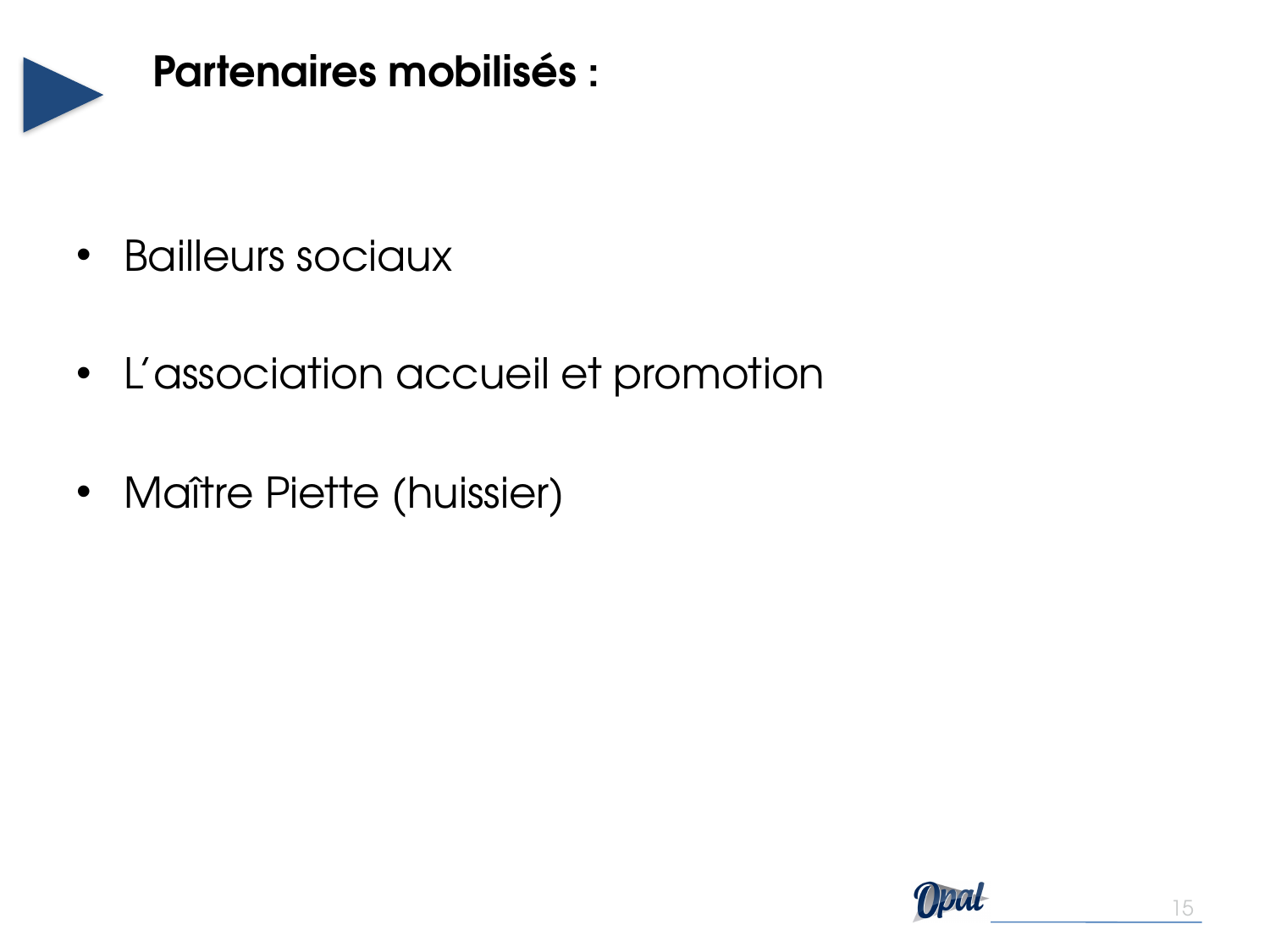

# Partenaires mobilisés :
Bailleurs sociaux

L’association accueil et promotion

Maître Piette (huissier)

15